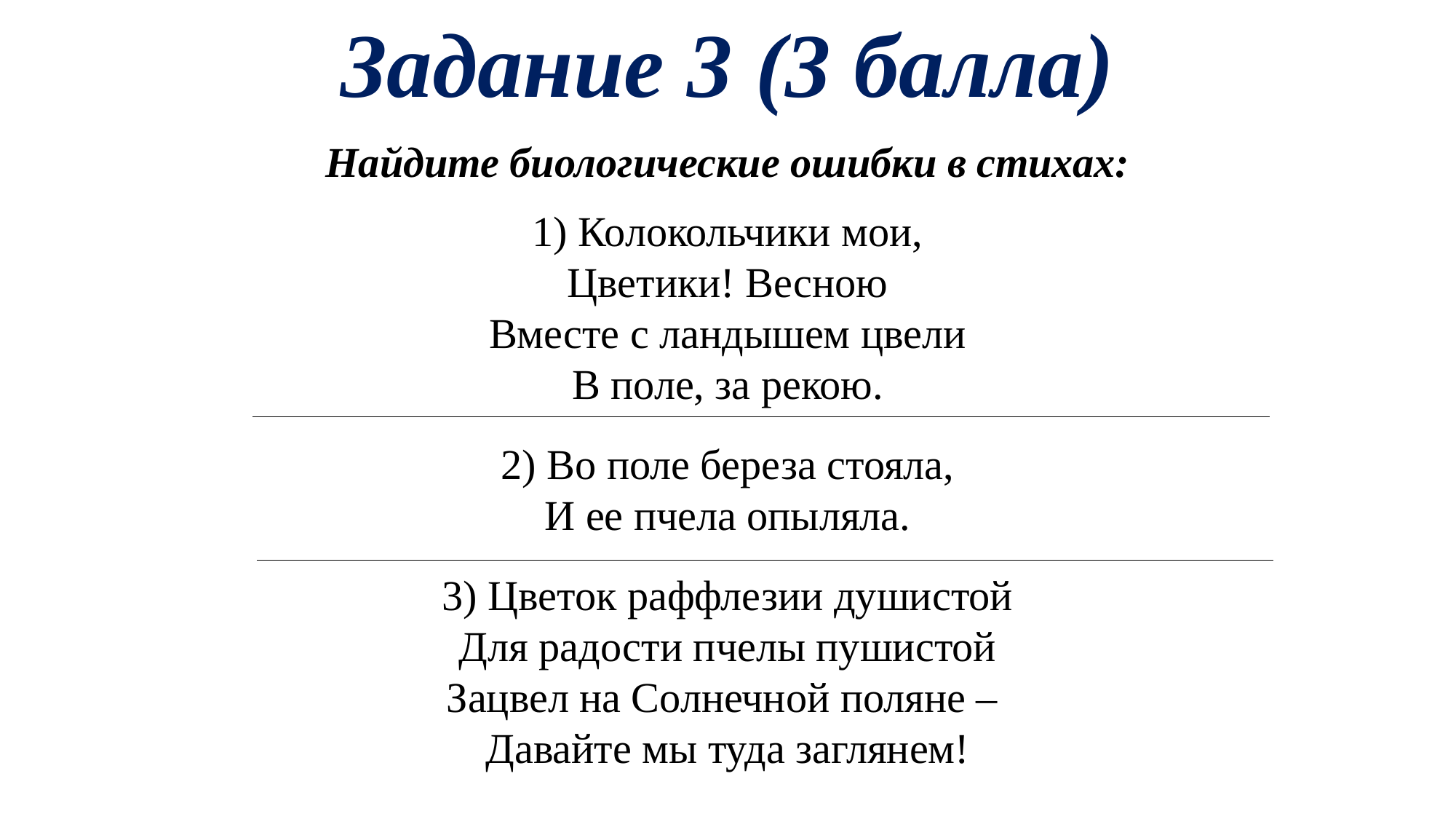

Задание 3 (3 балла)
Найдите биологические ошибки в стихах:

1) Колокольчики мои,
Цветики! Весною
Вместе с ландышем цвели
В поле, за рекою.

2) Во поле береза стояла,
И ее пчела опыляла.

3) Цветок раффлезии душистой
Для радости пчелы пушистой
Зацвел на Солнечной поляне –
Давайте мы туда заглянем!